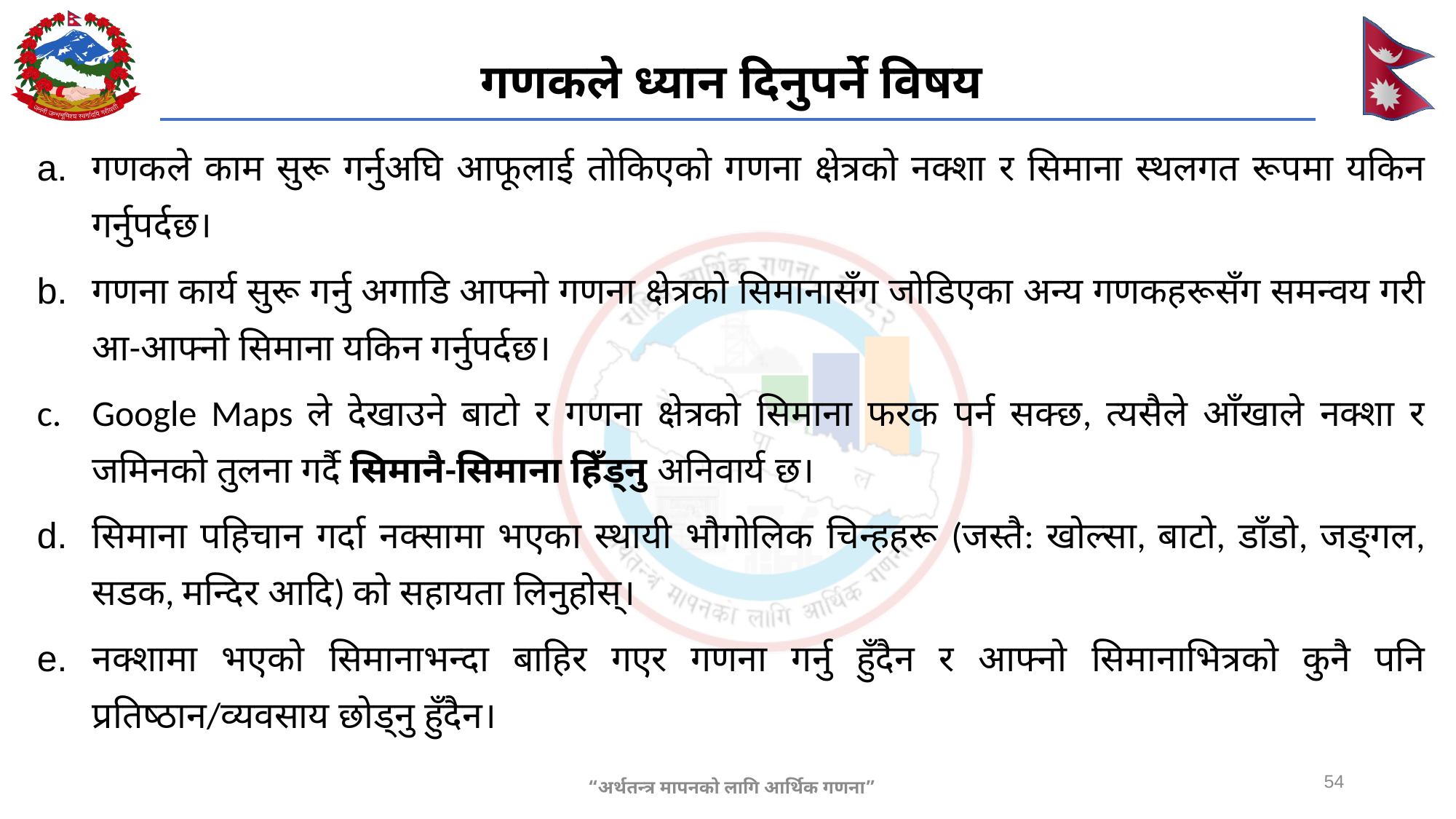

गणकले ध्यान दिनुपर्ने विषय
#
गणकले काम सुरू गर्नुअघि आफूलाई तोकिएको गणना क्षेत्रको नक्शा र सिमाना स्थलगत रूपमा यकिन गर्नुपर्दछ।
गणना कार्य सुरू गर्नु अगाडि आफ्नो गणना क्षेत्रको सिमानासँग जोडिएका अन्य गणकहरूसँग समन्वय गरी आ-आफ्नो सिमाना यकिन गर्नुपर्दछ।
Google Maps ले देखाउने बाटो र गणना क्षेत्रको सिमाना फरक पर्न सक्छ, त्यसैले आँखाले नक्शा र जमिनको तुलना गर्दै सिमानै-सिमाना हिँड्नु अनिवार्य छ।
सिमाना पहिचान गर्दा नक्सामा भएका स्थायी भौगोलिक चिन्हहरू (जस्तै: खोल्सा, बाटो, डाँडो, जङ्गल, सडक, मन्दिर आदि) को सहायता लिनुहोस्।
नक्शामा भएको सिमानाभन्दा बाहिर गएर गणना गर्नु हुँदैन र आफ्नो सिमानाभित्रको कुनै पनि प्रतिष्ठान/व्यवसाय छोड्नु हुँदैन।

54
“अर्थतन्त्र मापनको लागि आर्थिक गणना”